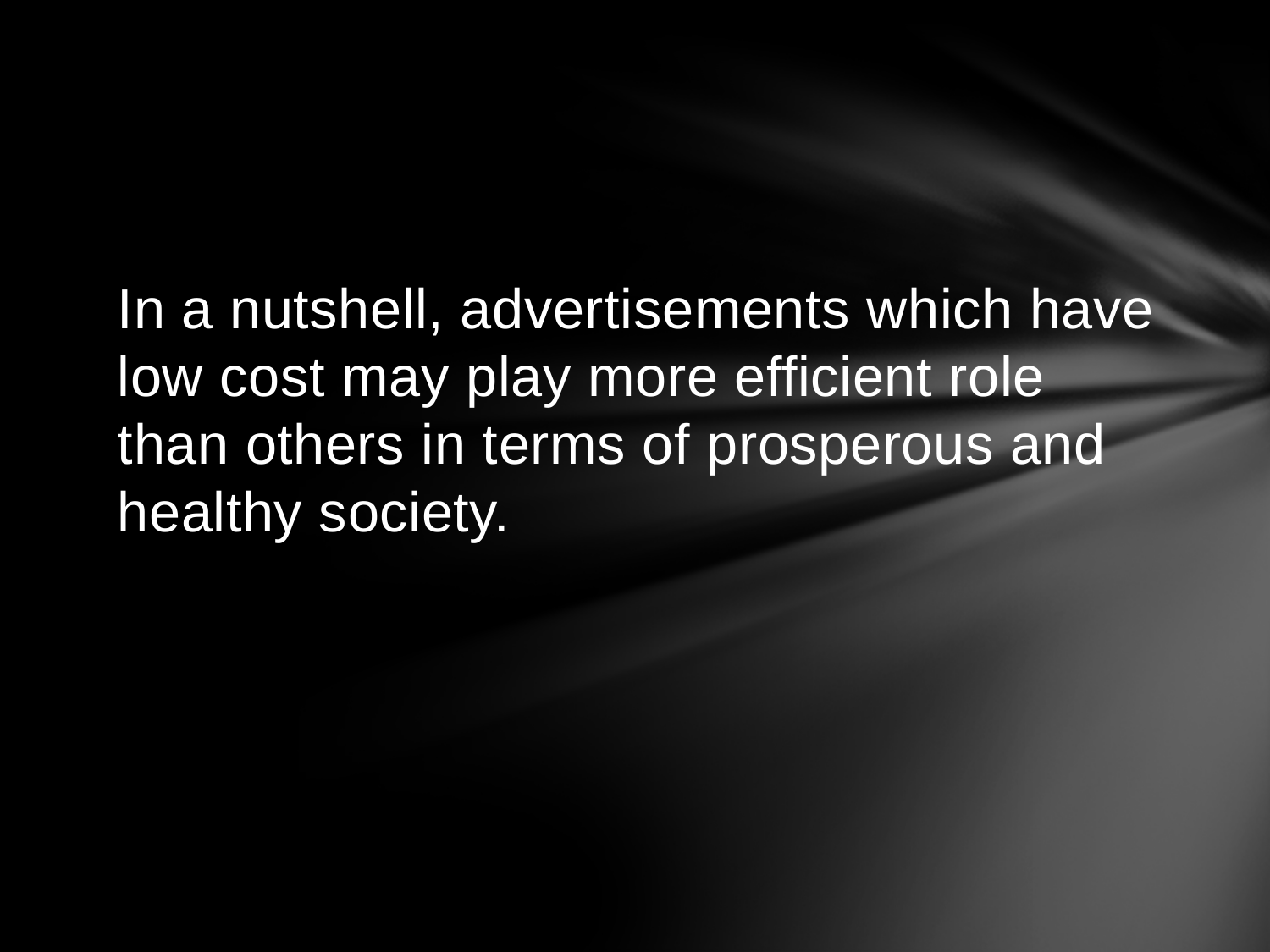

In a nutshell, advertisements which have low cost may play more efficient role than others in terms of prosperous and healthy society.